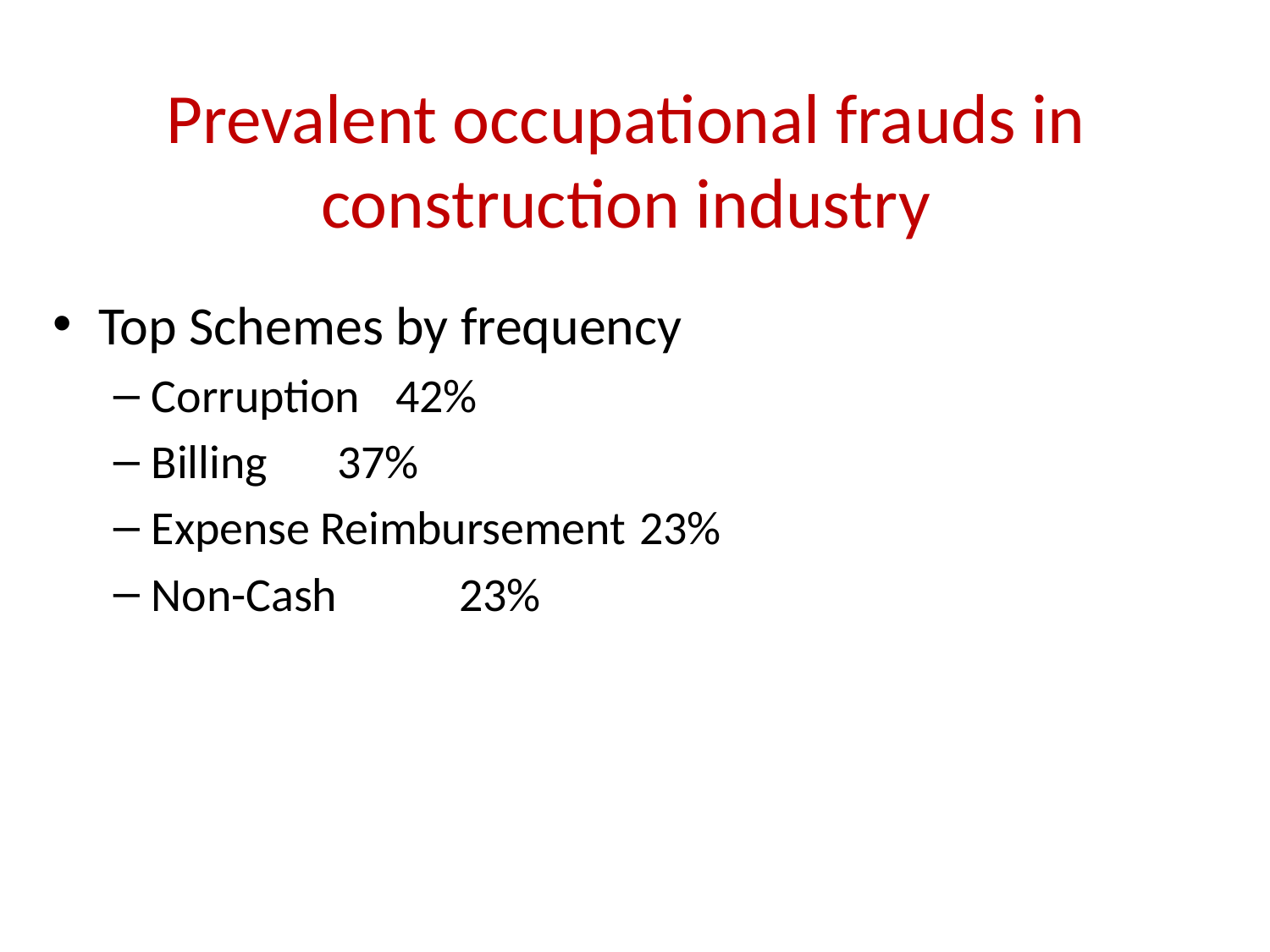

# Prevalent occupational frauds in construction industry
Top Schemes by frequency
Corruption 							42%
Billing								      37%
Expense Reimbursement			23%
Non-Cash							      23%